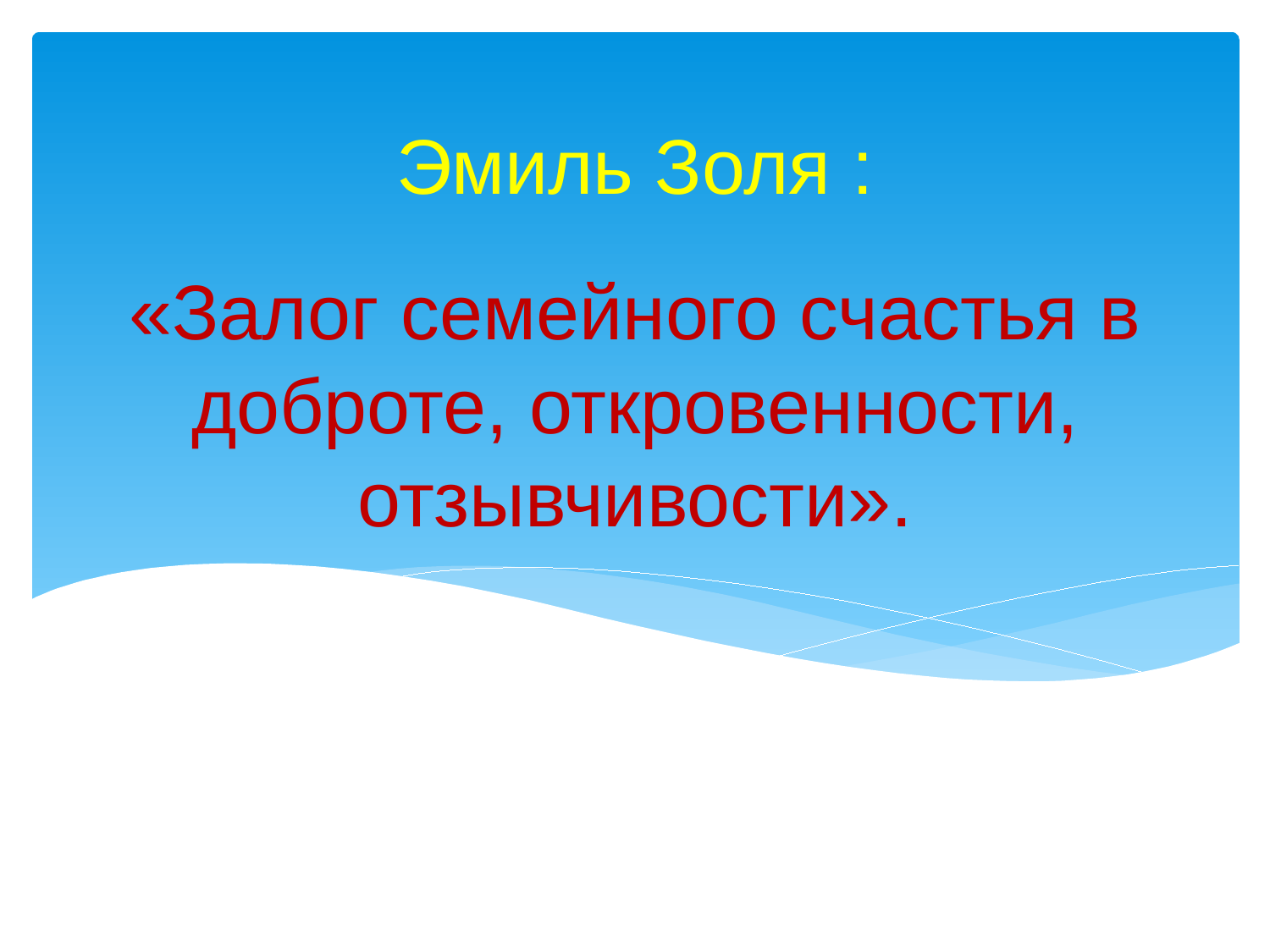

Эмиль Золя :
# «Залог семейного счастья в доброте, откровенности, отзывчивости».